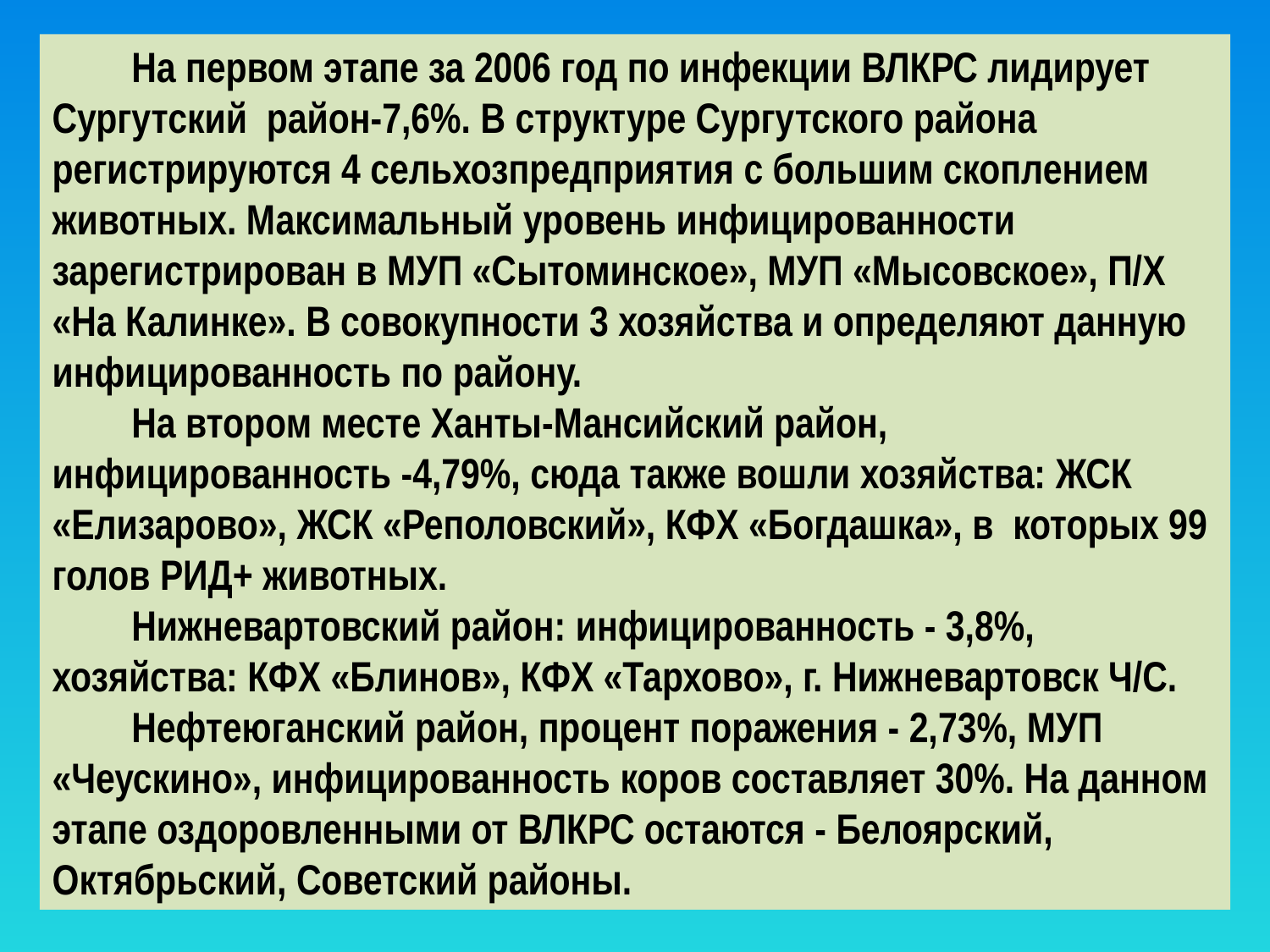

На первом этапе за 2006 год по инфекции ВЛКРС лидирует Сургутский  район-7,6%. В структуре Сургутского района регистрируются 4 сельхозпредприятия с большим скоплением животных. Максимальный уровень инфицированности зарегистрирован в МУП «Сытоминское», МУП «Мысовское», П/Х «На Калинке». В совокупности 3 хозяйства и определяют данную инфицированность по району.
На втором месте Ханты-Мансийский район, инфицированность -4,79%, сюда также вошли хозяйства: ЖСК «Елизарово», ЖСК «Реполовский», КФХ «Богдашка», в  которых 99 голов РИД+ животных.
Нижневартовский район: инфицированность - 3,8%, хозяйства: КФХ «Блинов», КФХ «Тархово», г. Нижневартовск Ч/С.
Нефтеюганский район, процент поражения - 2,73%, МУП «Чеускино», инфицированность коров составляет 30%. На данном этапе оздоровленными от ВЛКРС остаются - Белоярский, Октябрьский, Советский районы.